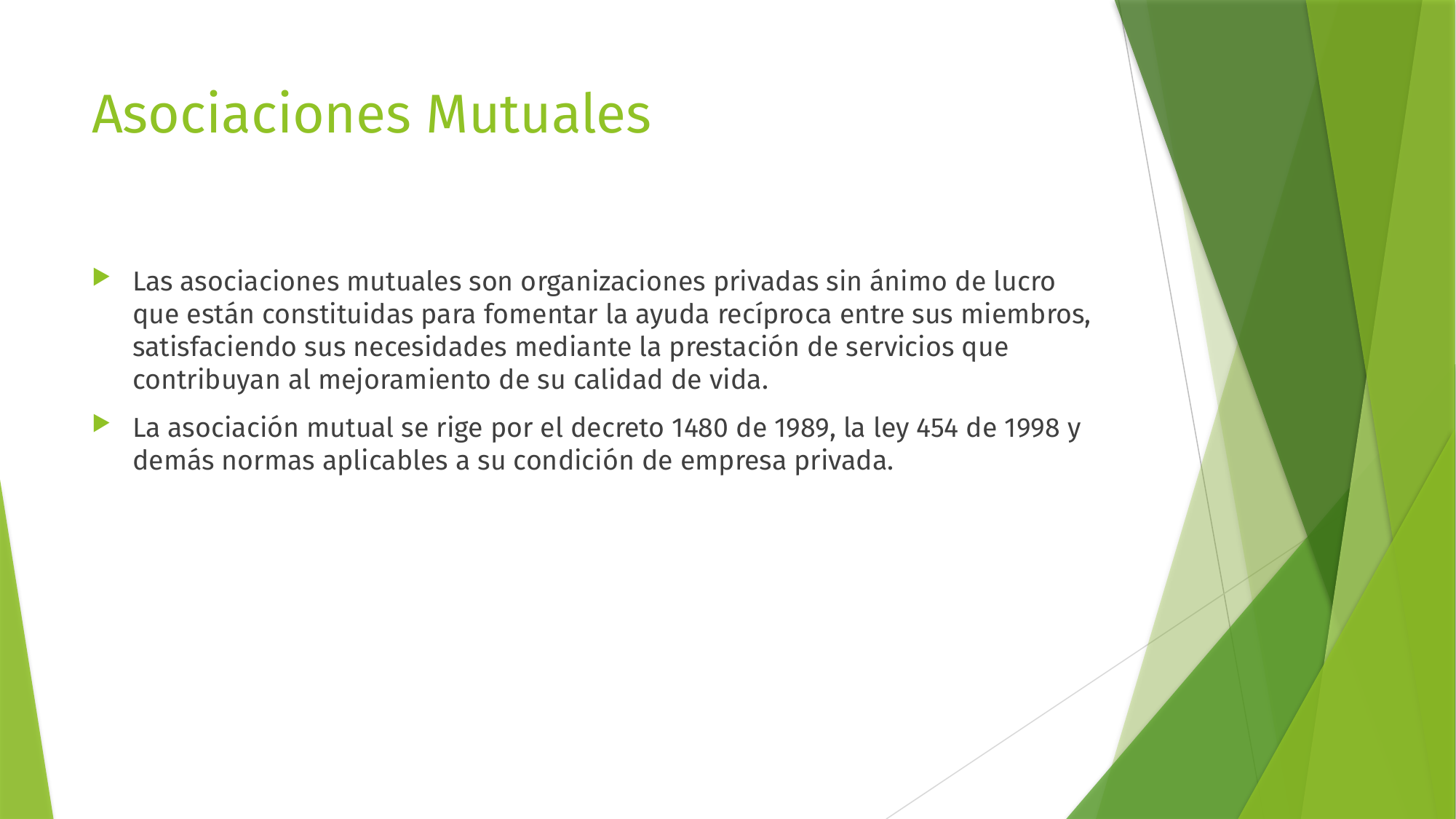

# Asociaciones Mutuales
Las asociaciones mutuales son organizaciones privadas sin ánimo de lucro que están constituidas para fomentar la ayuda recíproca entre sus miembros, satisfaciendo sus necesidades mediante la prestación de servicios que contribuyan al mejoramiento de su calidad de vida.
La asociación mutual se rige por el decreto 1480 de 1989, la ley 454 de 1998 y demás normas aplicables a su condición de empresa privada.